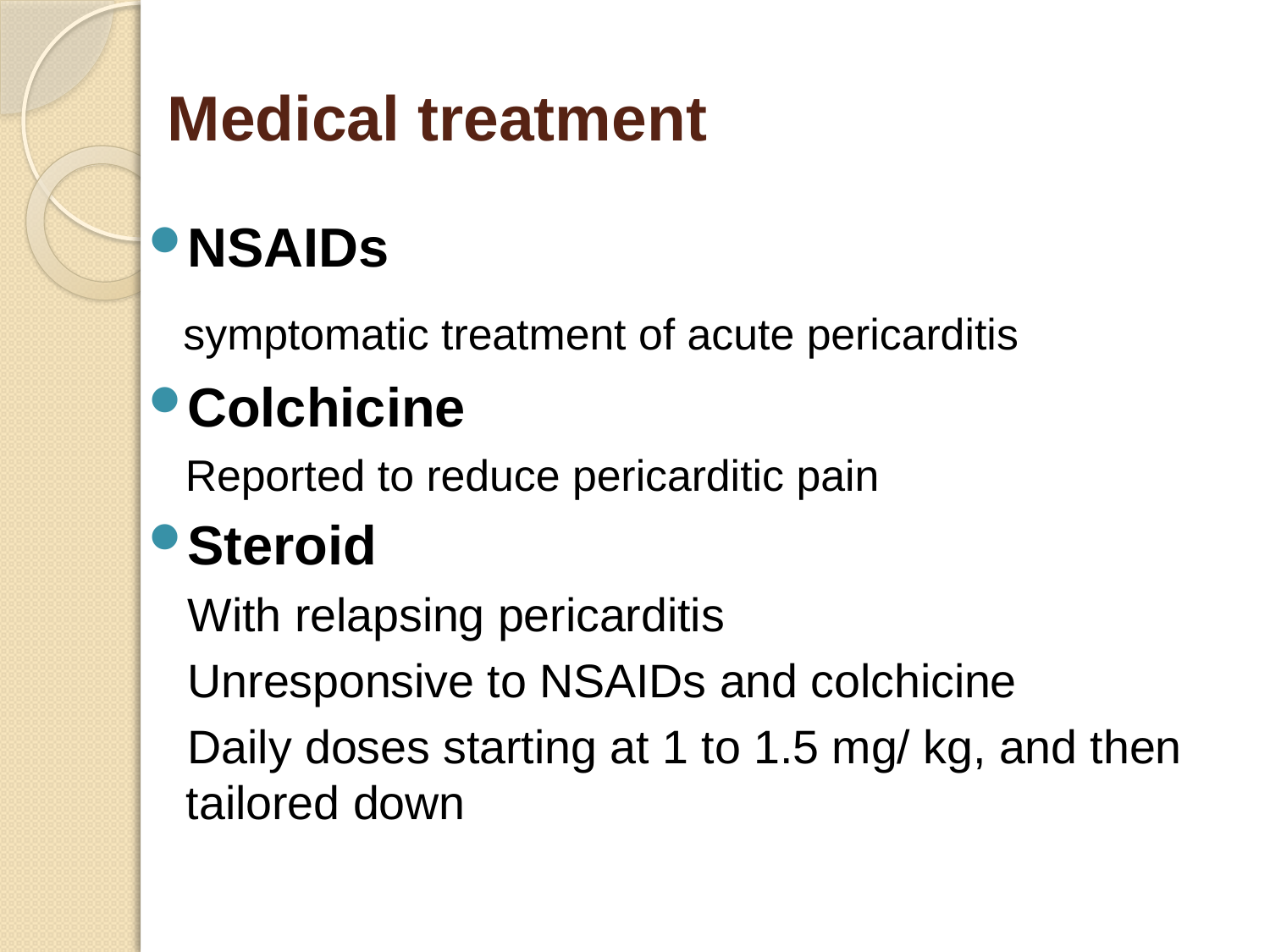

# Medical treatment
NSAIDs
  symptomatic treatment of acute pericarditis
Colchicine
   Reported to reduce pericarditic pain
Steroid
   With relapsing pericarditis
   Unresponsive to NSAIDs and colchicine
   Daily doses starting at 1 to 1.5 mg/ kg, and then tailored down